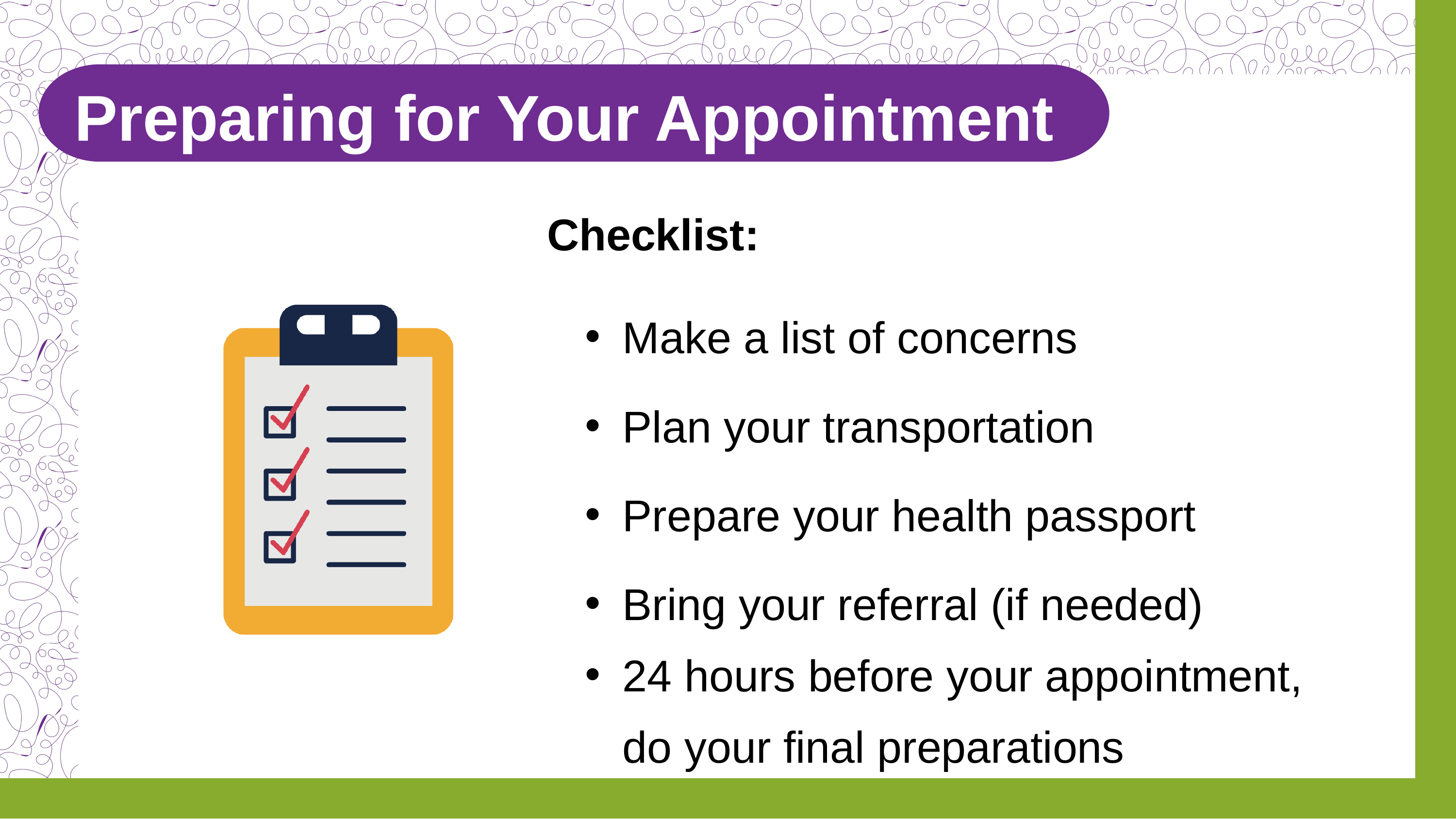

Preparing for Your Appointment

Checklist:

Make a list of concerns
Plan your transportation
Prepare your health passport
Bring your referral (if needed)
24 hours before your appointment, do your final preparations